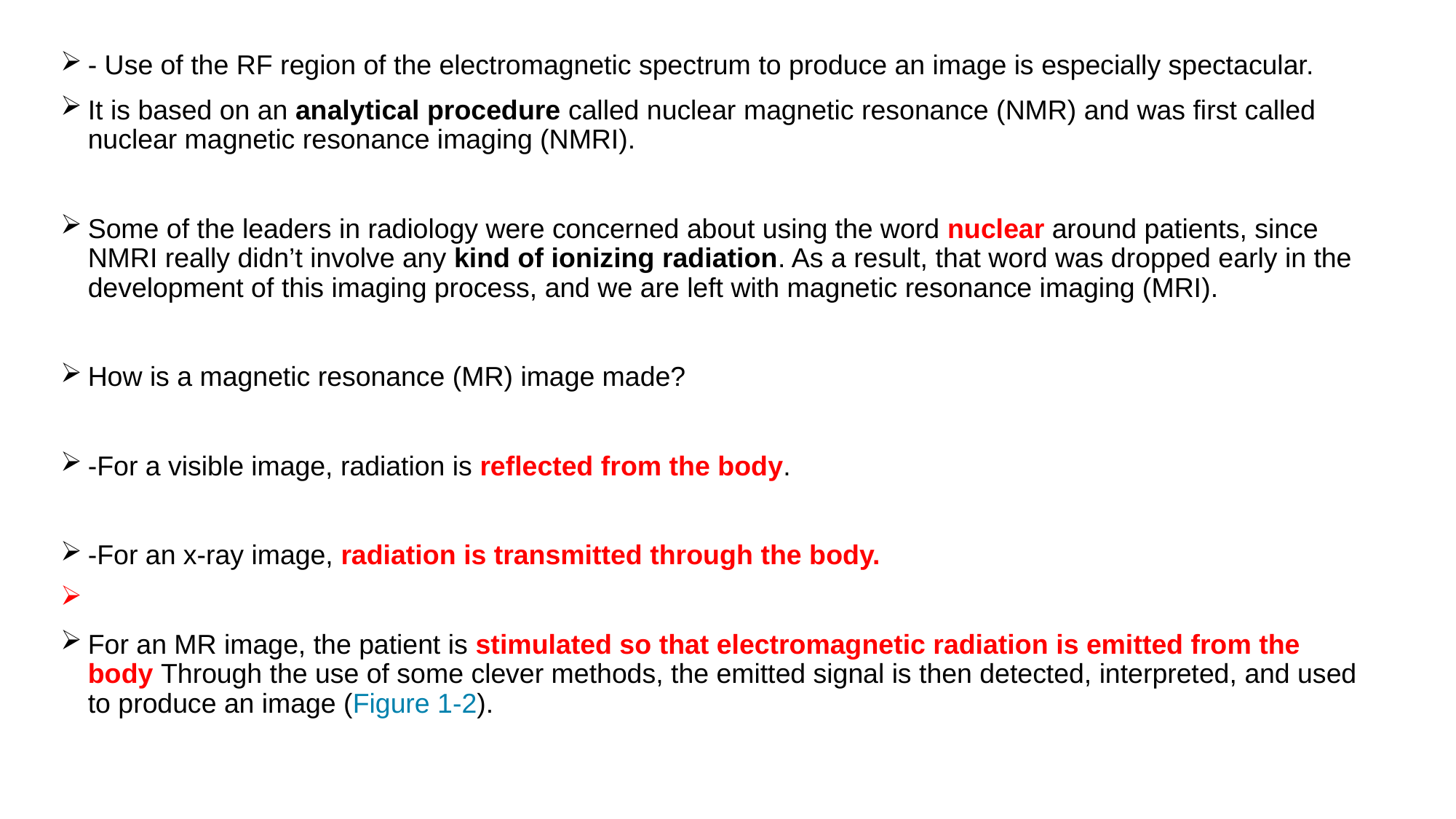

- Use of the RF region of the electromagnetic spectrum to produce an image is especially spectacular.
It is based on an analytical procedure called nuclear magnetic resonance (NMR) and was first called nuclear magnetic resonance imaging (NMRI).

Some of the leaders in radiology were concerned about using the word nuclear around patients, since NMRI really didn’t involve any kind of ionizing radiation. As a result, that word was dropped early in the development of this imaging process, and we are left with magnetic resonance imaging (MRI).

How is a magnetic resonance (MR) image made?

-For a visible image, radiation is reflected from the body.

-For an x-ray image, radiation is transmitted through the body.

For an MR image, the patient is stimulated so that electromagnetic radiation is emitted from the body Through the use of some clever methods, the emitted signal is then detected, interpreted, and used to produce an image (Figure 1-2).

.